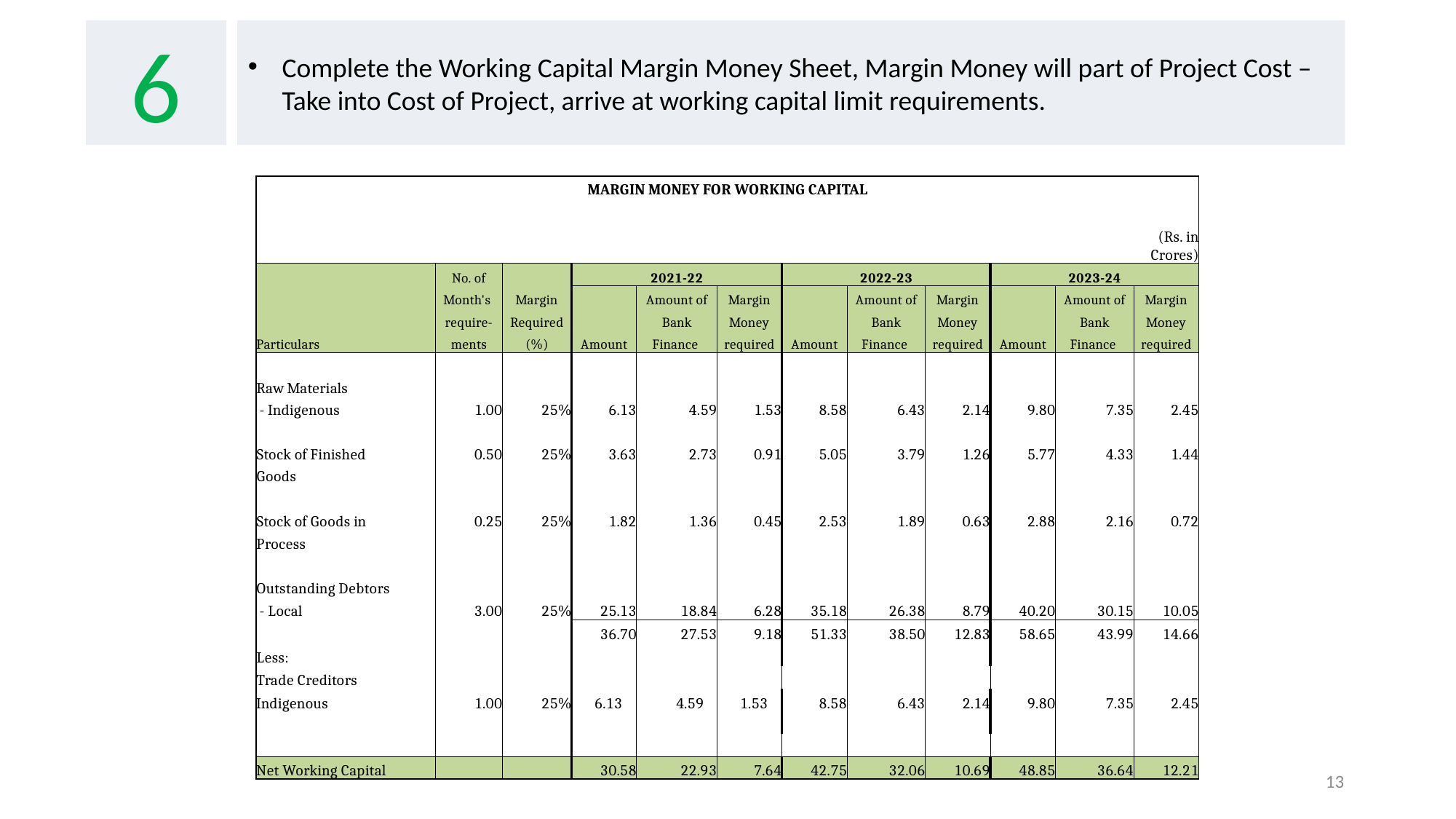

6
Complete the Working Capital Margin Money Sheet, Margin Money will part of Project Cost – Take into Cost of Project, arrive at working capital limit requirements.
| MARGIN MONEY FOR WORKING CAPITAL |  |  |  |  |  |  |  |  |  |  |  |
| --- | --- | --- | --- | --- | --- | --- | --- | --- | --- | --- | --- |
|  |  |  |  |  |  |  |  |  |  |  |  |
|  |  |  |  |  |  |  |  |  |  |  | (Rs. in Crores) |
|  | No. of |  | 2021-22 |  |  | 2022-23 |  |  | 2023-24 |  |  |
|  | Month's | Margin |  | Amount of | Margin |  | Amount of | Margin |  | Amount of | Margin |
|  | require- | Required |  | Bank | Money |  | Bank | Money |  | Bank | Money |
| Particulars | ments | (%) | Amount | Finance | required | Amount | Finance | required | Amount | Finance | required |
|  |  |  |  |  |  |  |  |  |  |  |  |
| Raw Materials |  |  |  |  |  |  |  |  |  |  |  |
| - Indigenous | 1.00 | 25% | 6.13 | 4.59 | 1.53 | 8.58 | 6.43 | 2.14 | 9.80 | 7.35 | 2.45 |
|  |  |  |  |  |  |  |  |  |  |  |  |
| Stock of Finished | 0.50 | 25% | 3.63 | 2.73 | 0.91 | 5.05 | 3.79 | 1.26 | 5.77 | 4.33 | 1.44 |
| Goods |  |  |  |  |  |  |  |  |  |  |  |
|  |  |  |  |  |  |  |  |  |  |  |  |
| Stock of Goods in | 0.25 | 25% | 1.82 | 1.36 | 0.45 | 2.53 | 1.89 | 0.63 | 2.88 | 2.16 | 0.72 |
| Process |  |  |  |  |  |  |  |  |  |  |  |
|  |  |  |  |  |  |  |  |  |  |  |  |
| Outstanding Debtors |  |  |  |  |  |  |  |  |  |  |  |
| - Local | 3.00 | 25% | 25.13 | 18.84 | 6.28 | 35.18 | 26.38 | 8.79 | 40.20 | 30.15 | 10.05 |
|  |  |  | 36.70 | 27.53 | 9.18 | 51.33 | 38.50 | 12.83 | 58.65 | 43.99 | 14.66 |
| Less: |  |  |  |  |  |  |  |  |  |  |  |
| Trade Creditors |  |  |  |  |  |  |  |  |  |  |  |
| Indigenous | 1.00 | 25% | 6.13 | 4.59 | 1.53 | 8.58 | 6.43 | 2.14 | 9.80 | 7.35 | 2.45 |
|  |  |  |  |  |  |  |  |  |  |  |  |
|  |  |  |  |  |  |  |  |  |  |  |  |
| Net Working Capital |  |  | 30.58 | 22.93 | 7.64 | 42.75 | 32.06 | 10.69 | 48.85 | 36.64 | 12.21 |
13